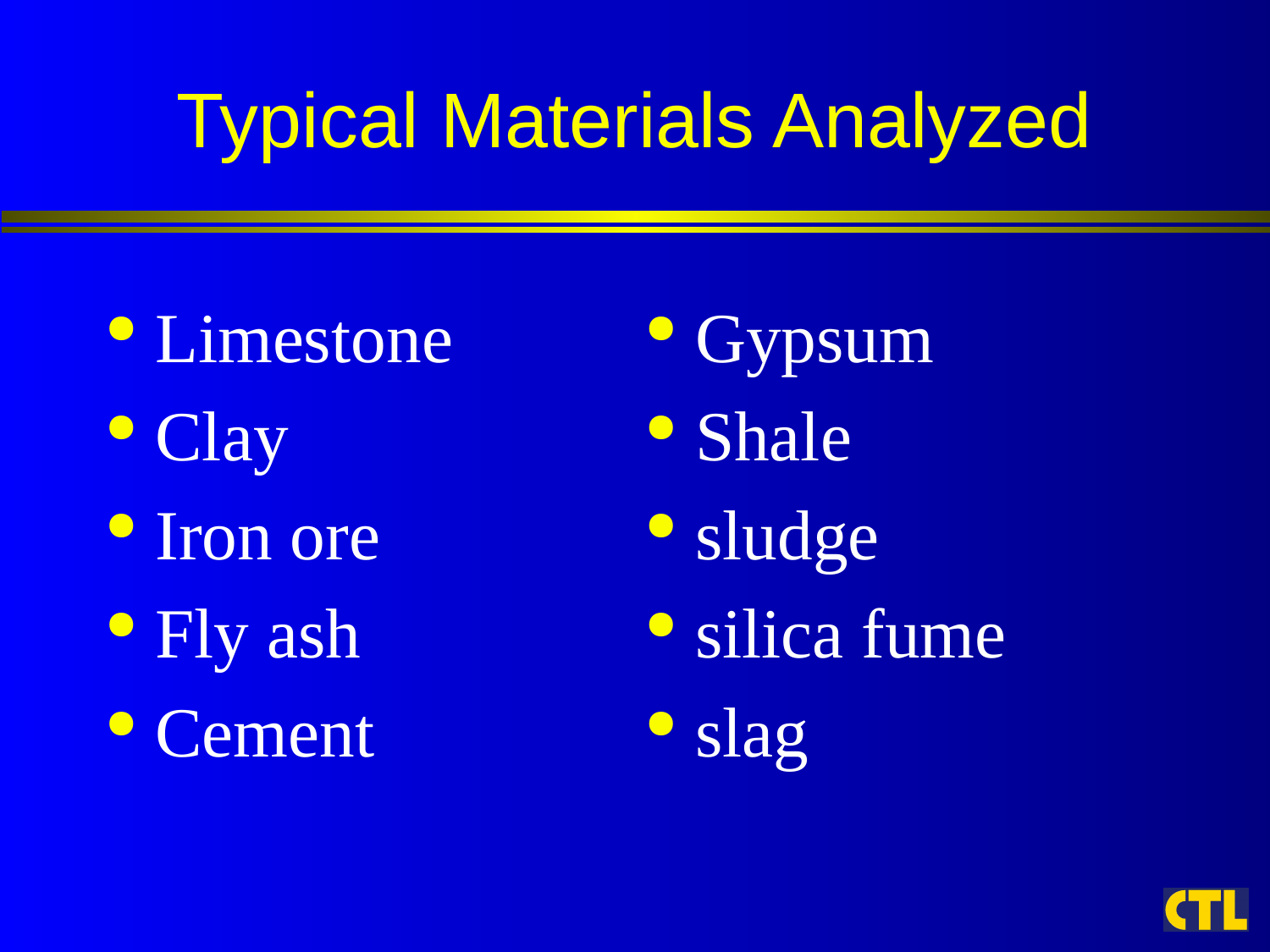

# Typical Materials Analyzed
Limestone
Clay
Iron ore
Fly ash
Cement
Gypsum
Shale
sludge
silica fume
slag